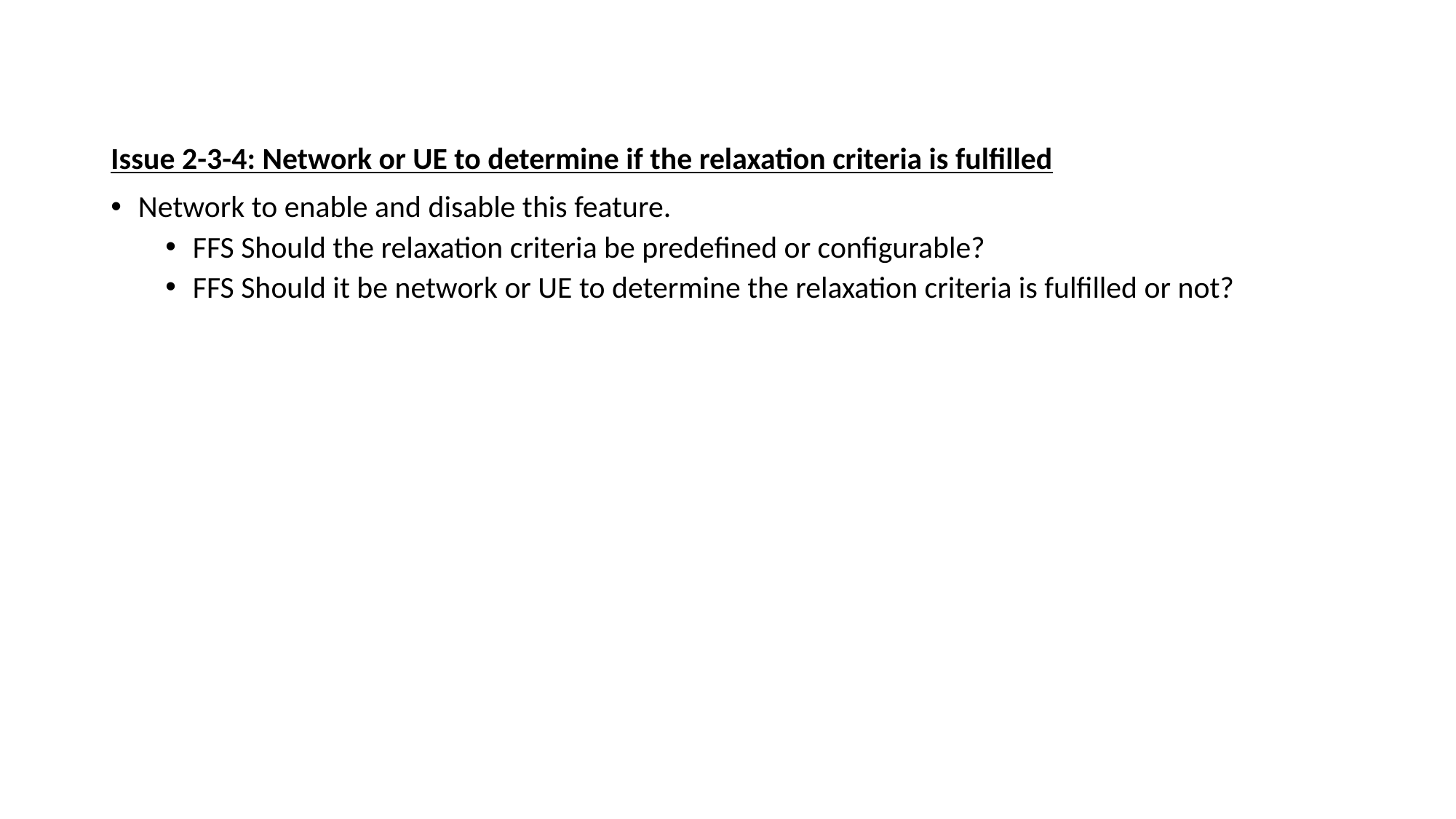

#
Issue 2-3-4: Network or UE to determine if the relaxation criteria is fulfilled
Network to enable and disable this feature.
FFS Should the relaxation criteria be predefined or configurable?
FFS Should it be network or UE to determine the relaxation criteria is fulfilled or not?